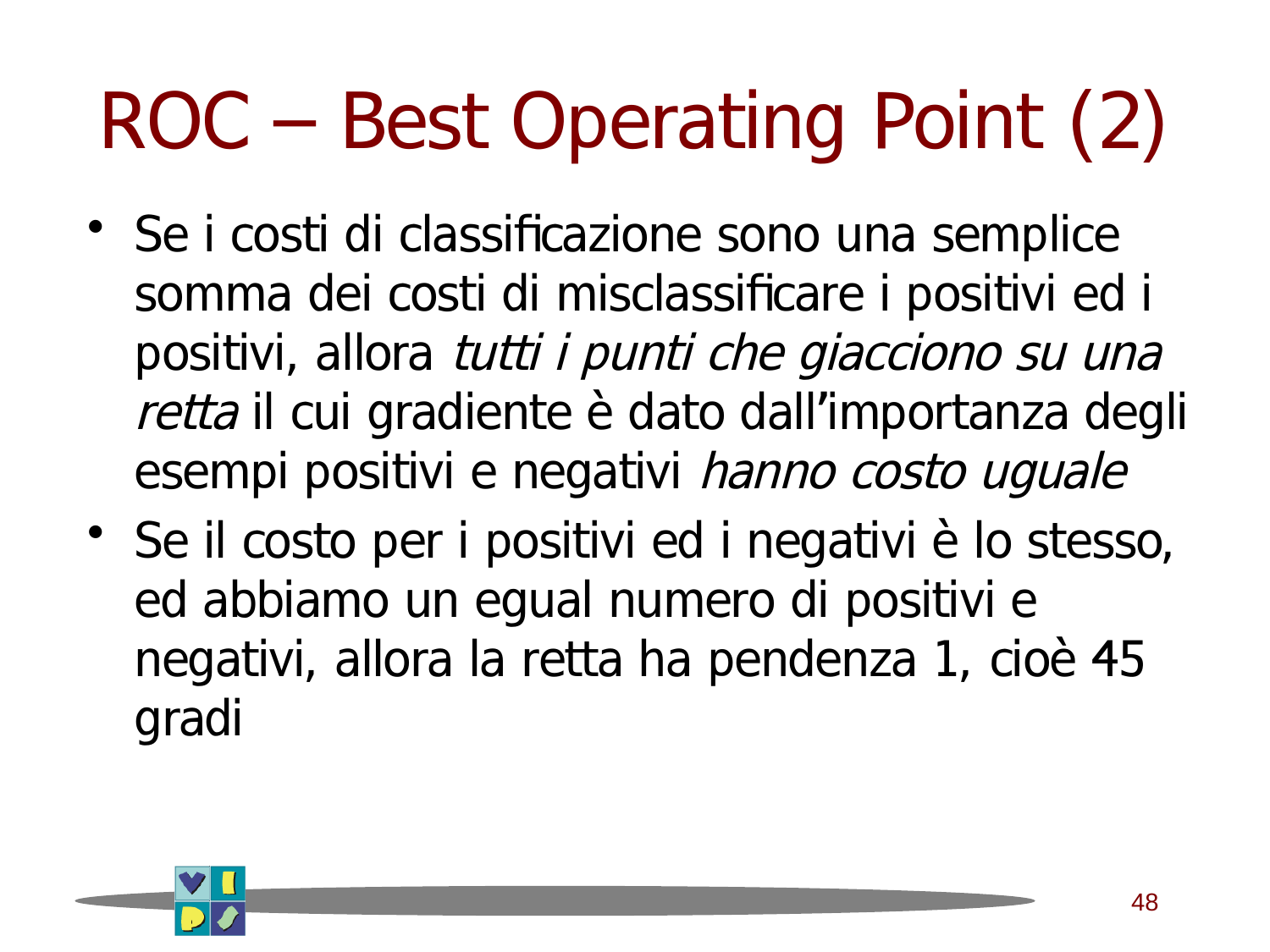

# ROC – Best Operating Point (2)
Se i costi di classificazione sono una semplice somma dei costi di misclassificare i positivi ed i positivi, allora tutti i punti che giacciono su una retta il cui gradiente è dato dall’importanza degli esempi positivi e negativi hanno costo uguale
Se il costo per i positivi ed i negativi è lo stesso, ed abbiamo un egual numero di positivi e negativi, allora la retta ha pendenza 1, cioè 45 gradi
48